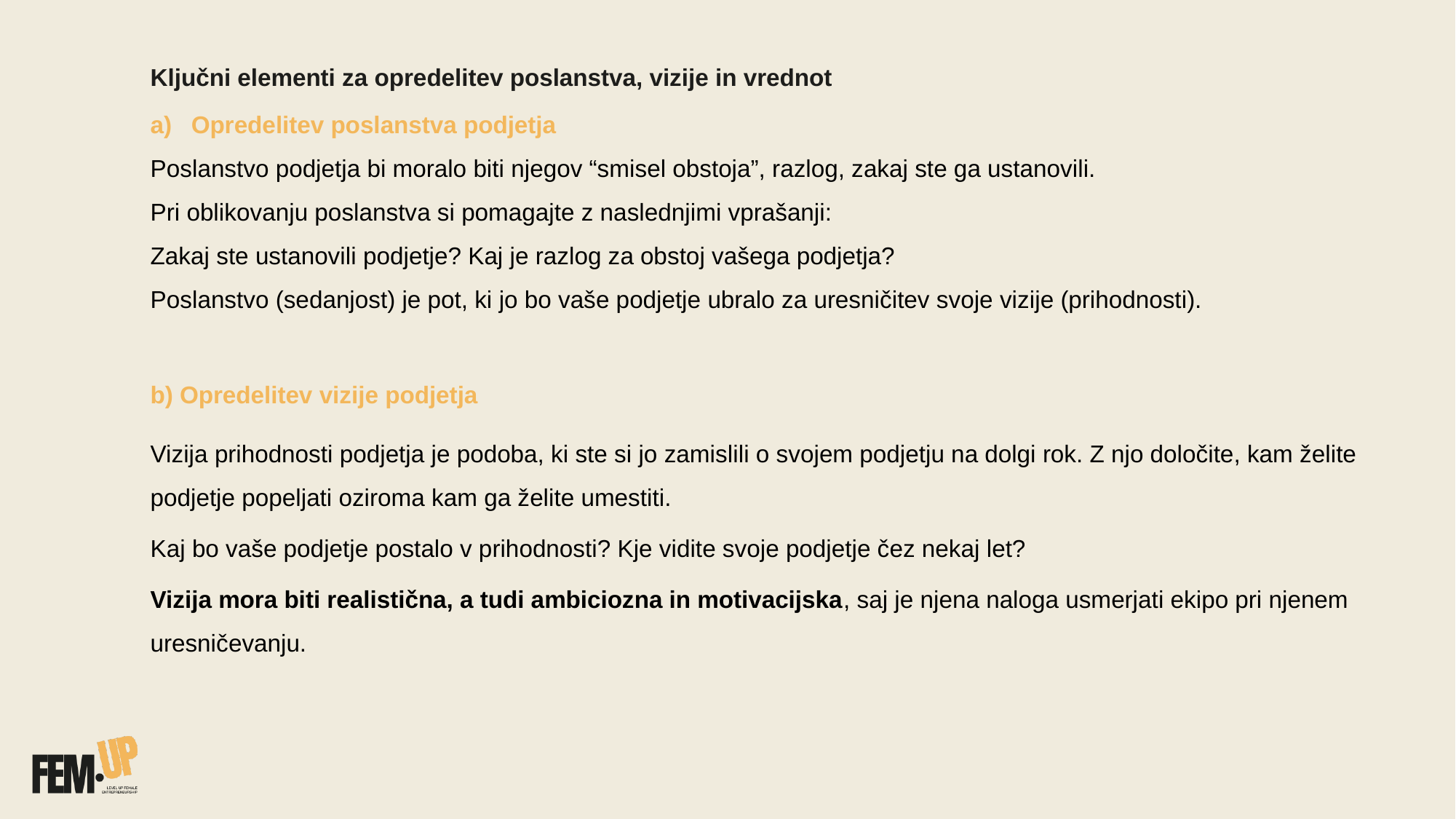

Ključni elementi za opredelitev poslanstva, vizije in vrednot
Opredelitev poslanstva podjetja
Poslanstvo podjetja bi moralo biti njegov “smisel obstoja”, razlog, zakaj ste ga ustanovili.
Pri oblikovanju poslanstva si pomagajte z naslednjimi vprašanji:
Zakaj ste ustanovili podjetje? Kaj je razlog za obstoj vašega podjetja?
Poslanstvo (sedanjost) je pot, ki jo bo vaše podjetje ubralo za uresničitev svoje vizije (prihodnosti).
b) Opredelitev vizije podjetja
Vizija prihodnosti podjetja je podoba, ki ste si jo zamislili o svojem podjetju na dolgi rok. Z njo določite, kam želite podjetje popeljati oziroma kam ga želite umestiti.
Kaj bo vaše podjetje postalo v prihodnosti? Kje vidite svoje podjetje čez nekaj let?
Vizija mora biti realistična, a tudi ambiciozna in motivacijska, saj je njena naloga usmerjati ekipo pri njenem uresničevanju.